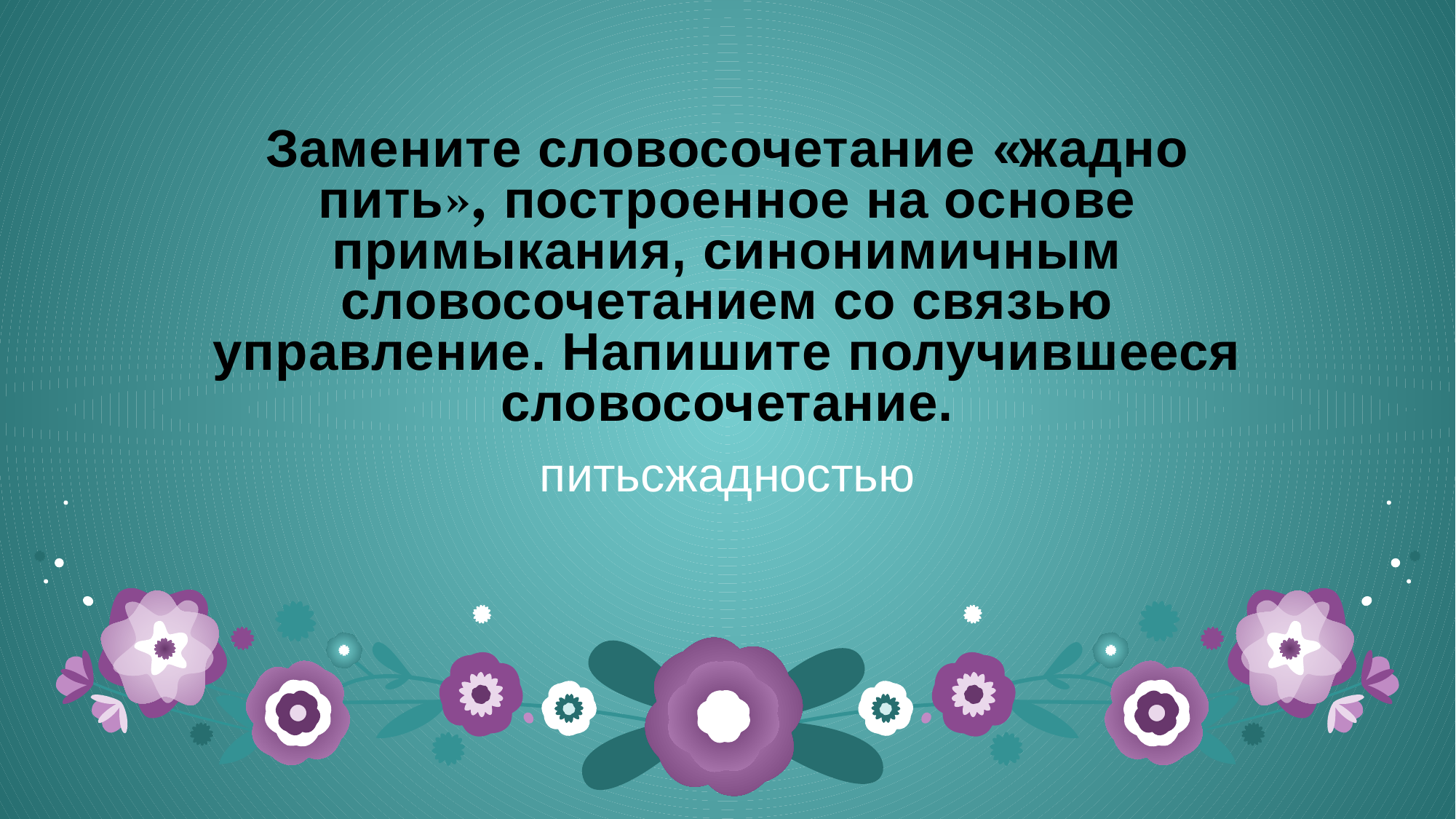

# Замените словосочетание «жадно пить», построенное на основе примыкания, синонимичным словосочетанием со связью управление. Напишите получившееся словосочетание.
питьсжадностью